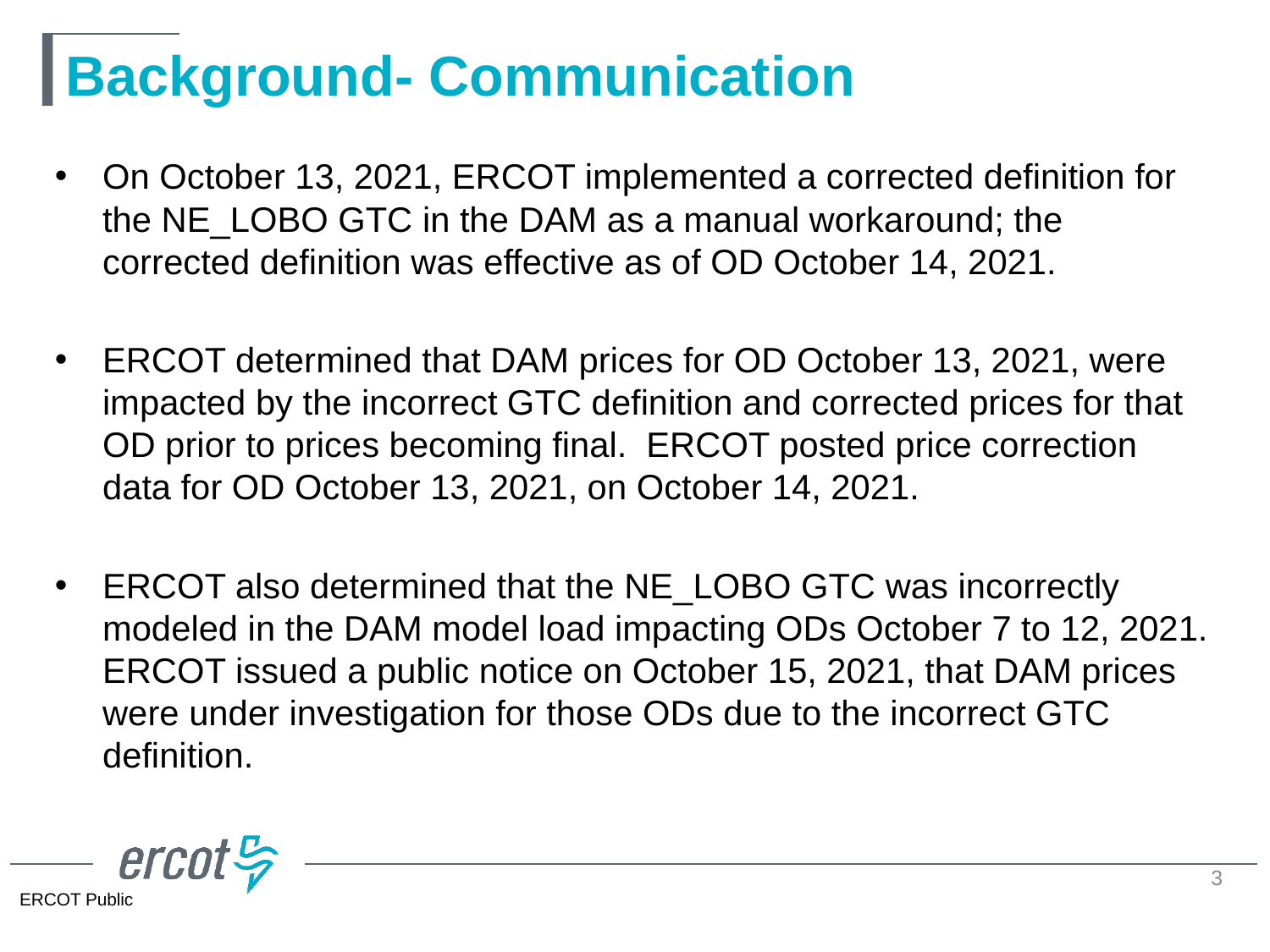

# Background- Communication
On October 13, 2021, ERCOT implemented a corrected definition for the NE_LOBO GTC in the DAM as a manual workaround; the corrected definition was effective as of OD October 14, 2021.

ERCOT determined that DAM prices for OD October 13, 2021, were impacted by the incorrect GTC definition and corrected prices for that OD prior to prices becoming final.  ERCOT posted price correction data for OD October 13, 2021, on October 14, 2021.

ERCOT also determined that the NE_LOBO GTC was incorrectly modeled in the DAM model load impacting ODs October 7 to 12, 2021. ERCOT issued a public notice on October 15, 2021, that DAM prices were under investigation for those ODs due to the incorrect GTC definition.

3